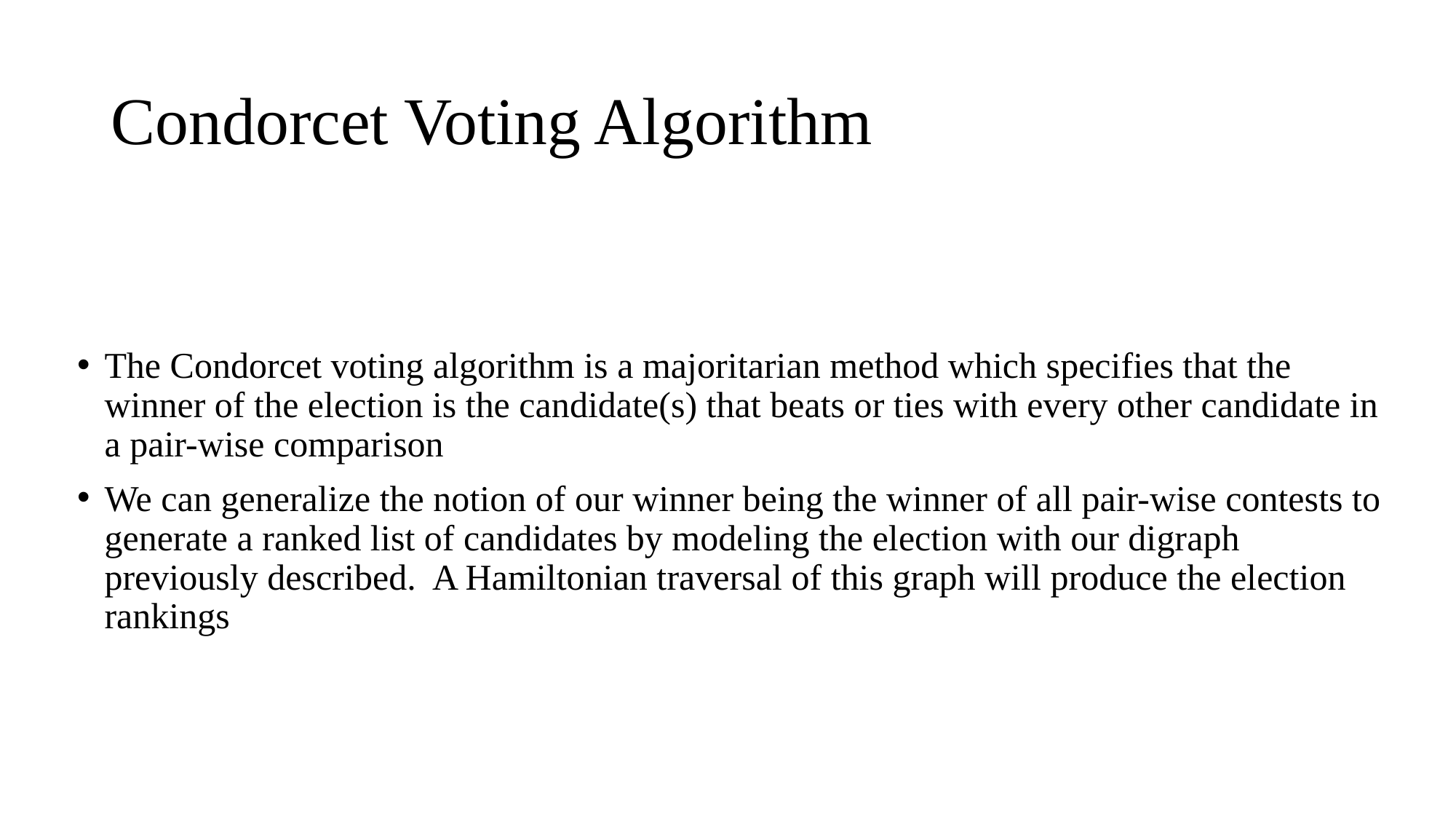

# Condorcet Voting Algorithm

The Condorcet voting algorithm is a majoritarian method which specifies that the winner of the election is the candidate(s) that beats or ties with every other candidate in a pair-wise comparison
We can generalize the notion of our winner being the winner of all pair-wise contests to generate a ranked list of candidates by modeling the election with our digraph previously described.  A Hamiltonian traversal of this graph will produce the election rankings